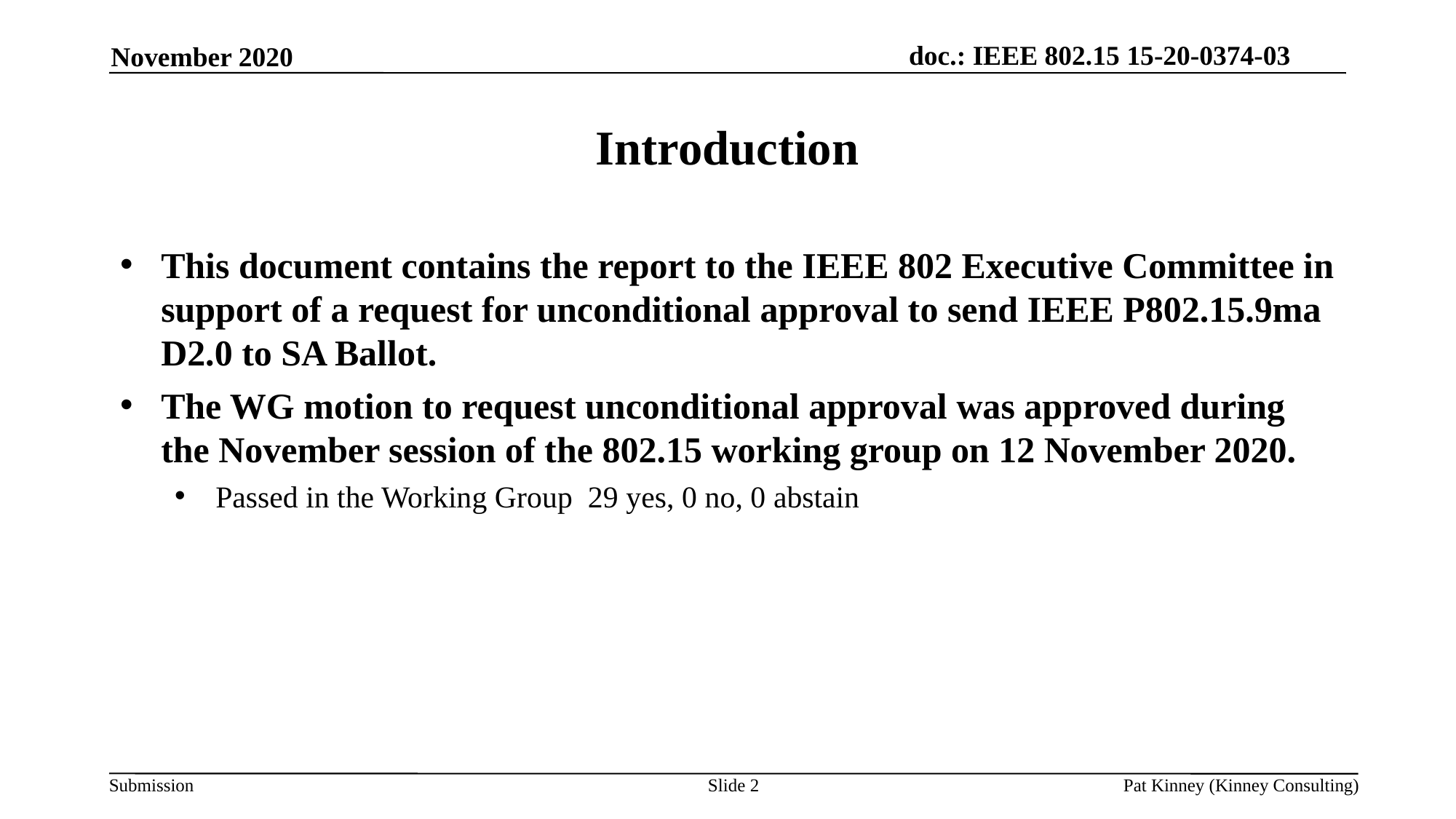

November 2020
Introduction
This document contains the report to the IEEE 802 Executive Committee in support of a request for unconditional approval to send IEEE P802.15.9ma D2.0 to SA Ballot.
The WG motion to request unconditional approval was approved during the November session of the 802.15 working group on 12 November 2020.
Passed in the Working Group  29 yes, 0 no, 0 abstain
Slide 2
Pat Kinney (Kinney Consulting)